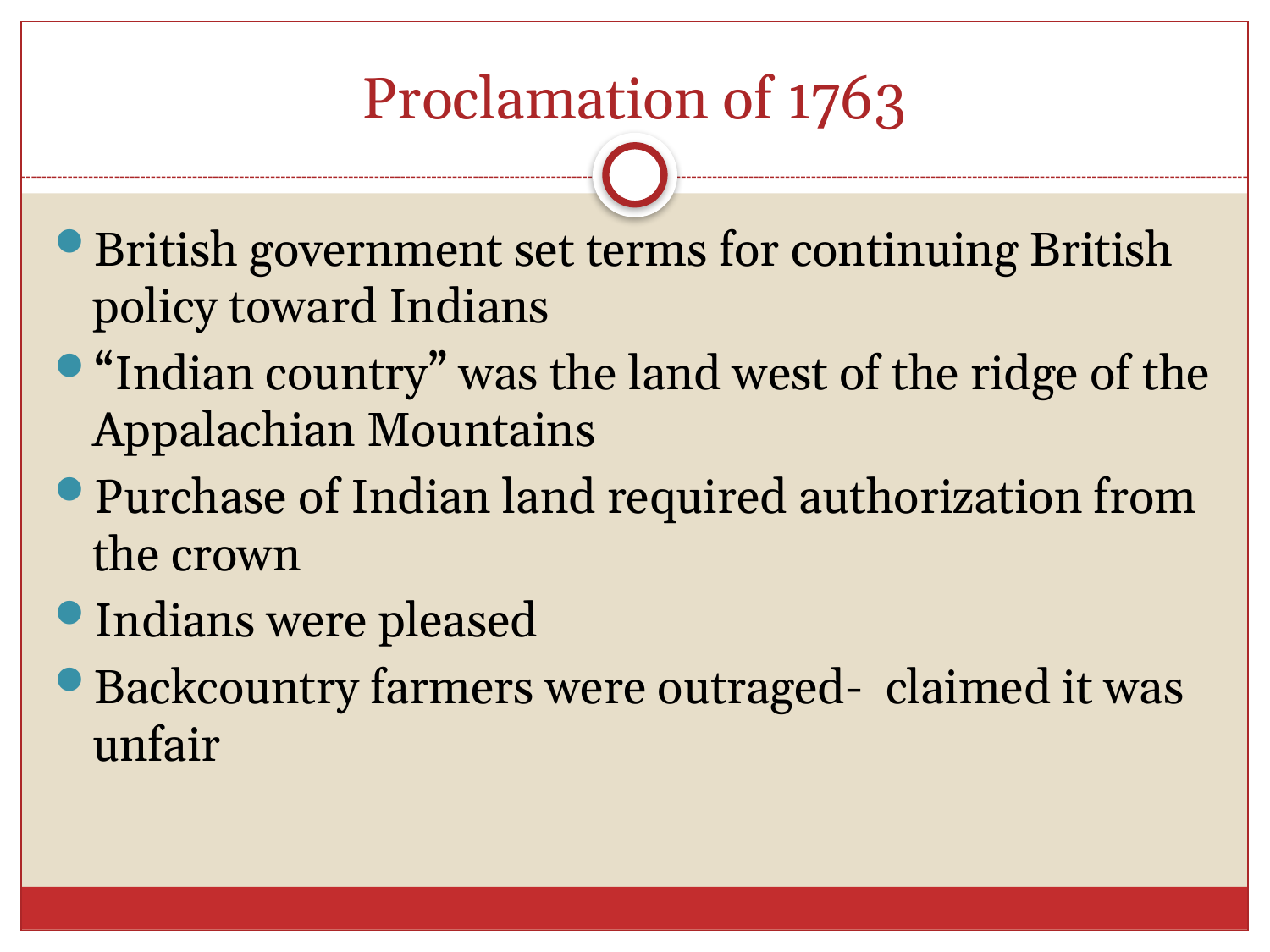

# Proclamation of 1763
British government set terms for continuing British policy toward Indians
“Indian country” was the land west of the ridge of the Appalachian Mountains
Purchase of Indian land required authorization from the crown
Indians were pleased
Backcountry farmers were outraged-  claimed it was unfair